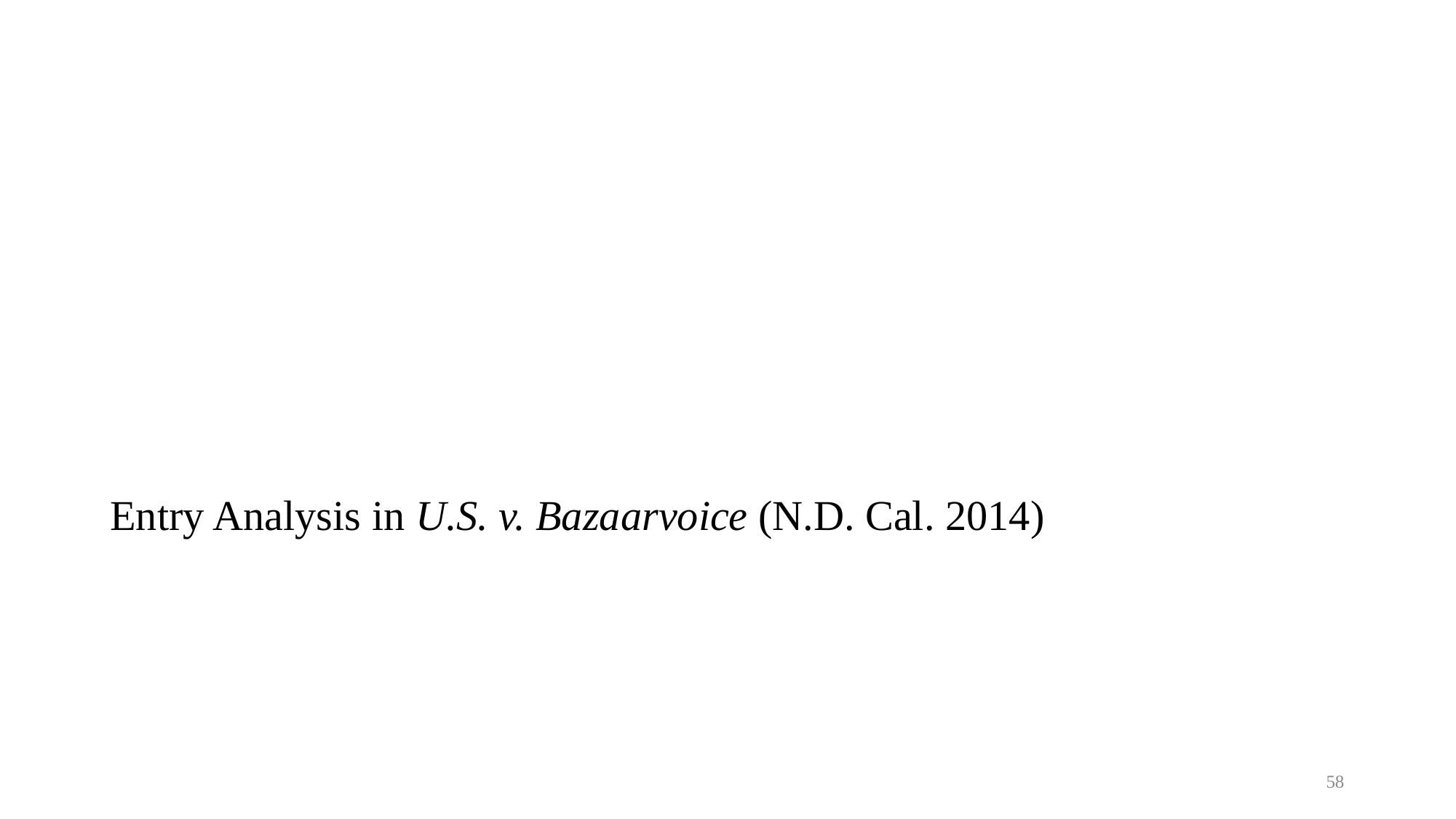

# Entry Analysis in U.S. v. Bazaarvoice (N.D. Cal. 2014)

58